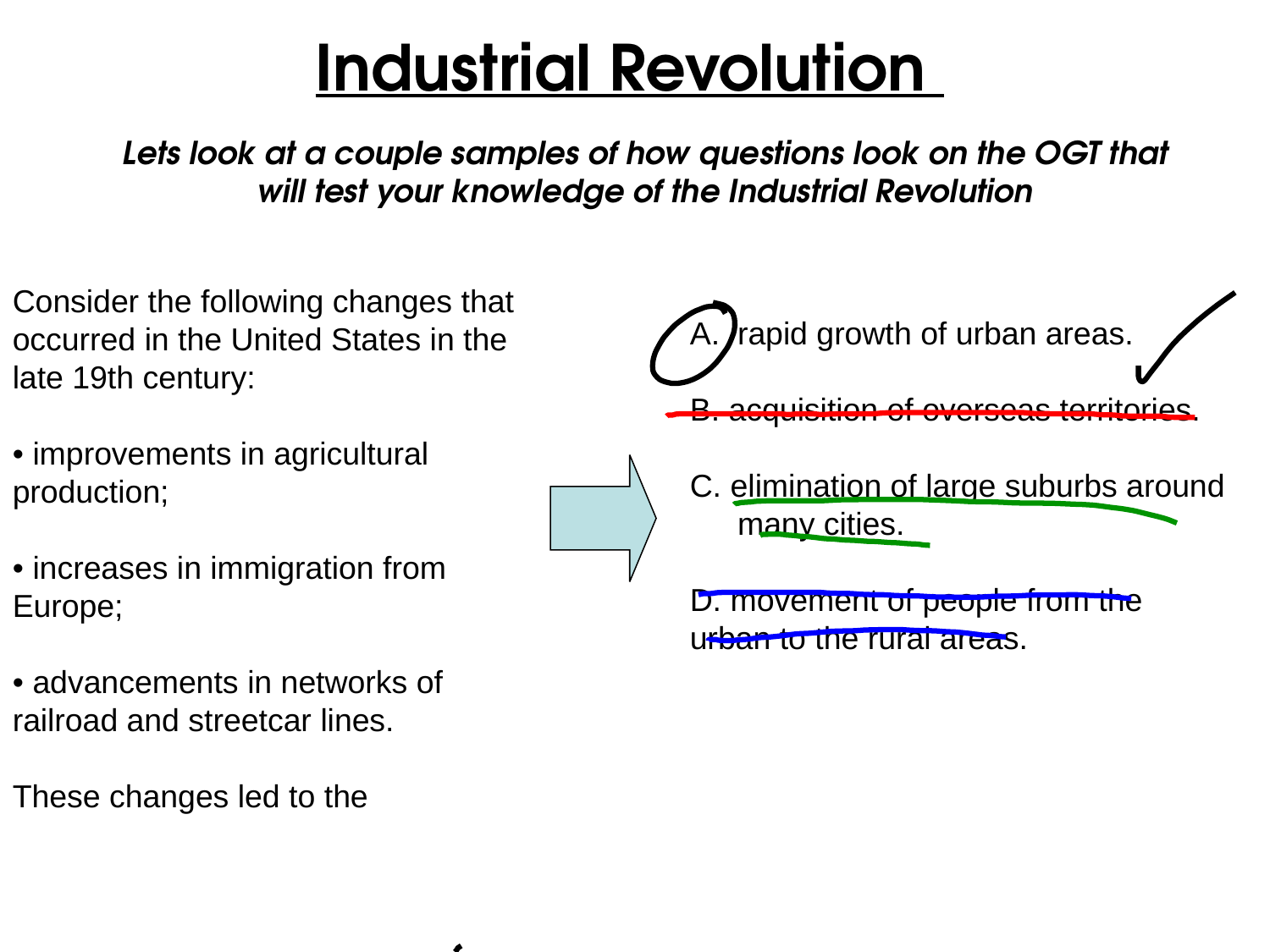

Industrial Revolution
Lets look at a couple samples of how questions look on the OGT that will test your knowledge of the Industrial Revolution

Consider the following changes that
occurred in the United States in the
late 19th century:

• improvements in agricultural
production;

• increases in immigration from
Europe;

• advancements in networks of
railroad and streetcar lines.

These changes led to the

rapid growth of urban areas.

B. acquisition of overseas territories.

C. elimination of large suburbs around many cities.

D. movement of people from the
urban to the rural areas.